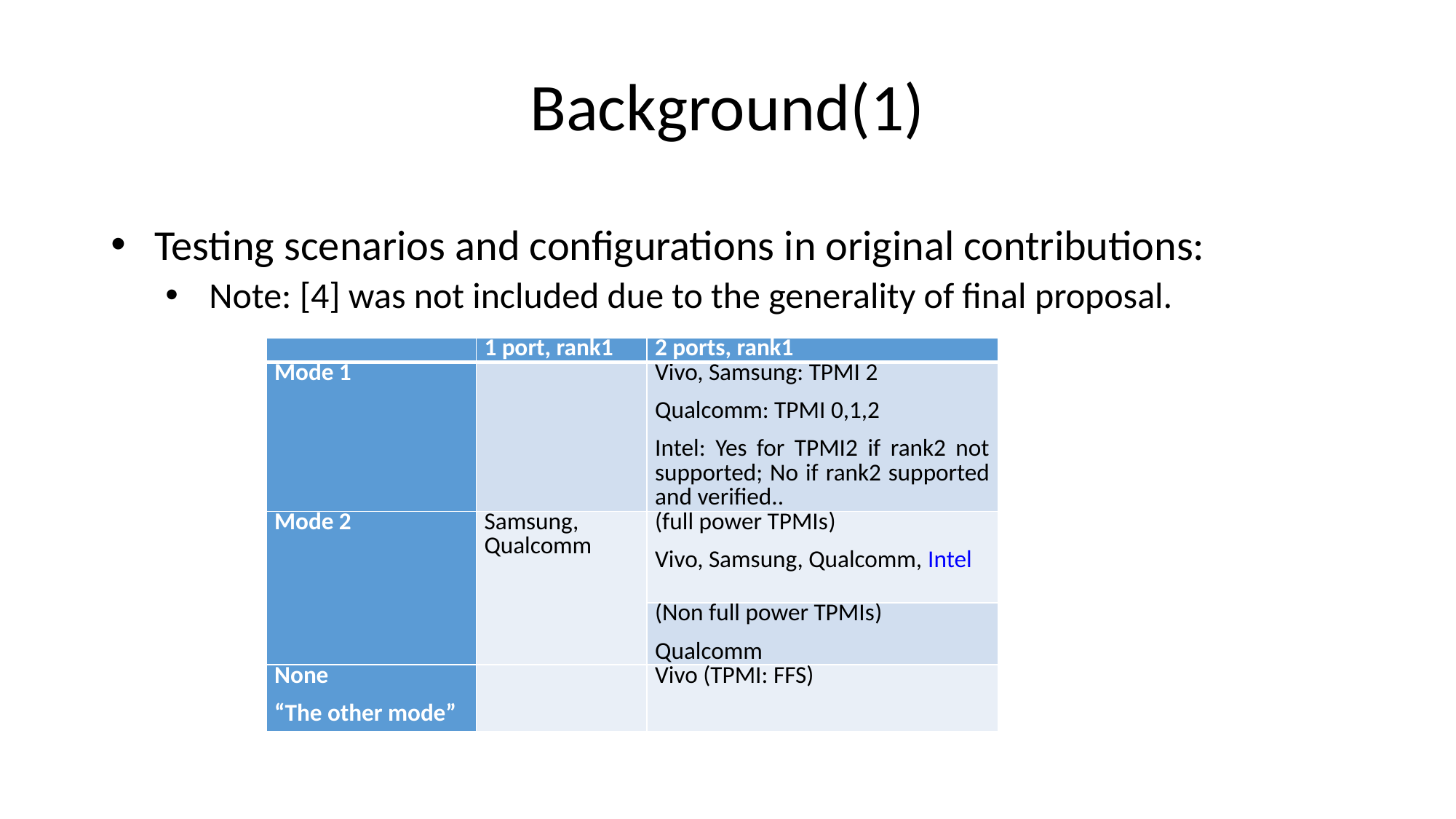

# Background(1)
Testing scenarios and configurations in original contributions:
Note: [4] was not included due to the generality of final proposal.

|  | 1 port, rank1 | 2 ports, rank1 |
| --- | --- | --- |
| Mode 1 |  | Vivo, Samsung: TPMI 2 Qualcomm: TPMI 0,1,2 Intel: Yes for TPMI2 if rank2 not supported; No if rank2 supported and verified.. |
| Mode 2 | Samsung, Qualcomm | (full power TPMIs) Vivo, Samsung, Qualcomm, Intel |
|  |  | (Non full power TPMIs) Qualcomm |
| None “The other mode” |  | Vivo (TPMI: FFS) |